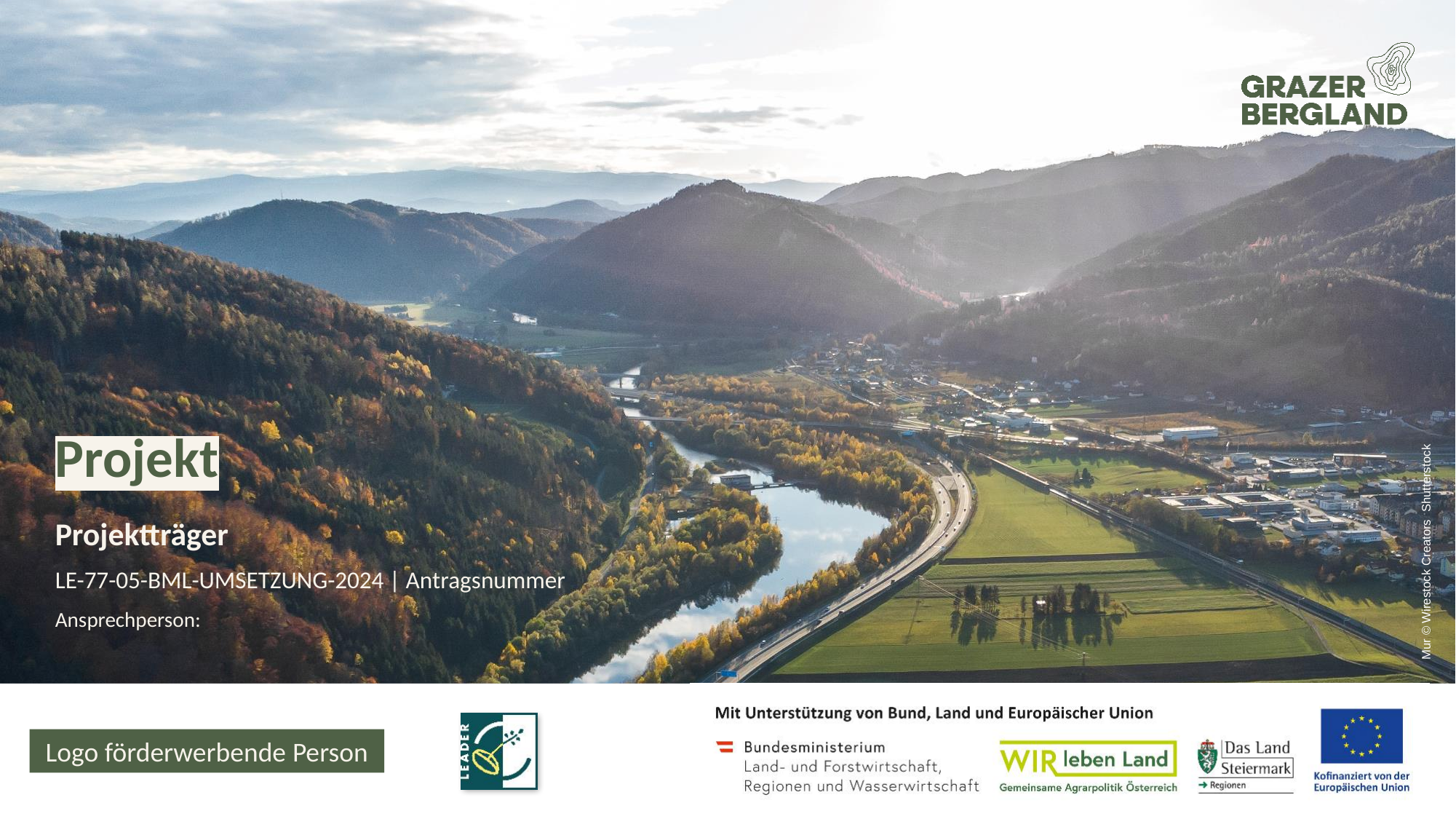

# Projekt
Mur © Wirestock Creators  Shutterstock
Projektträger
LE-77-05-BML-UMSETZUNG-2024 | Antragsnummer
Ansprechperson: